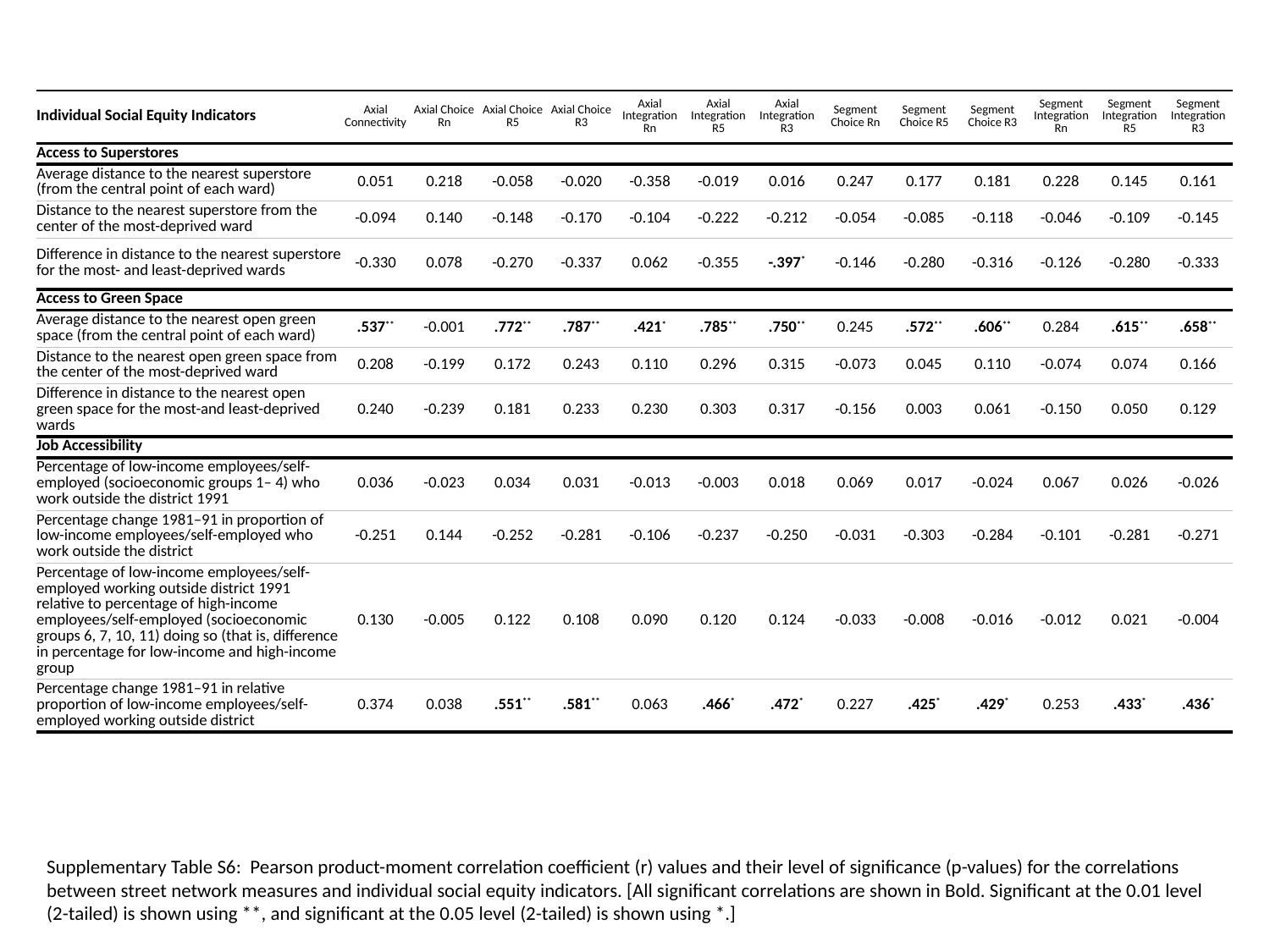

| Individual Social Equity Indicators | Axial Connectivity | Axial Choice Rn | Axial Choice R5 | Axial Choice R3 | Axial Integration Rn | Axial Integration R5 | Axial Integration R3 | Segment Choice Rn | Segment Choice R5 | Segment Choice R3 | Segment Integration Rn | Segment Integration R5 | Segment Integration R3 |
| --- | --- | --- | --- | --- | --- | --- | --- | --- | --- | --- | --- | --- | --- |
| Access to Superstores |  |  |  |  |  |  |  |  |  |  |  |  |  |
| Average distance to the nearest superstore (from the central point of each ward) | 0.051 | 0.218 | -0.058 | -0.020 | -0.358 | -0.019 | 0.016 | 0.247 | 0.177 | 0.181 | 0.228 | 0.145 | 0.161 |
| Distance to the nearest superstore from the center of the most-deprived ward | -0.094 | 0.140 | -0.148 | -0.170 | -0.104 | -0.222 | -0.212 | -0.054 | -0.085 | -0.118 | -0.046 | -0.109 | -0.145 |
| Difference in distance to the nearest superstore for the most- and least-deprived wards | -0.330 | 0.078 | -0.270 | -0.337 | 0.062 | -0.355 | -.397\* | -0.146 | -0.280 | -0.316 | -0.126 | -0.280 | -0.333 |
| Access to Green Space |  |  |  |  |  |  |  |  |  |  |  |  |  |
| Average distance to the nearest open green space (from the central point of each ward) | .537\*\* | -0.001 | .772\*\* | .787\*\* | .421\* | .785\*\* | .750\*\* | 0.245 | .572\*\* | .606\*\* | 0.284 | .615\*\* | .658\*\* |
| Distance to the nearest open green space from the center of the most-deprived ward | 0.208 | -0.199 | 0.172 | 0.243 | 0.110 | 0.296 | 0.315 | -0.073 | 0.045 | 0.110 | -0.074 | 0.074 | 0.166 |
| Difference in distance to the nearest open green space for the most-and least-deprived wards | 0.240 | -0.239 | 0.181 | 0.233 | 0.230 | 0.303 | 0.317 | -0.156 | 0.003 | 0.061 | -0.150 | 0.050 | 0.129 |
| Job Accessibility |  |  |  |  |  |  |  |  |  |  |  |  |  |
| Percentage of low-income employees/self-employed (socioeconomic groups 1– 4) who work outside the district 1991 | 0.036 | -0.023 | 0.034 | 0.031 | -0.013 | -0.003 | 0.018 | 0.069 | 0.017 | -0.024 | 0.067 | 0.026 | -0.026 |
| Percentage change 1981–91 in proportion of low-income employees/self-employed who work outside the district | -0.251 | 0.144 | -0.252 | -0.281 | -0.106 | -0.237 | -0.250 | -0.031 | -0.303 | -0.284 | -0.101 | -0.281 | -0.271 |
| Percentage of low-income employees/self-employed working outside district 1991 relative to percentage of high-income employees/self-employed (socioeconomic groups 6, 7, 10, 11) doing so (that is, difference in percentage for low-income and high-income group | 0.130 | -0.005 | 0.122 | 0.108 | 0.090 | 0.120 | 0.124 | -0.033 | -0.008 | -0.016 | -0.012 | 0.021 | -0.004 |
| Percentage change 1981–91 in relative proportion of low-income employees/self-employed working outside district | 0.374 | 0.038 | .551\*\* | .581\*\* | 0.063 | .466\* | .472\* | 0.227 | .425\* | .429\* | 0.253 | .433\* | .436\* |
Supplementary Table S6:  Pearson product-moment correlation coefficient (r) values and their level of significance (p-values) for the correlations between street network measures and individual social equity indicators. [All significant correlations are shown in Bold. Significant at the 0.01 level (2-tailed) is shown using **, and significant at the 0.05 level (2-tailed) is shown using *.]